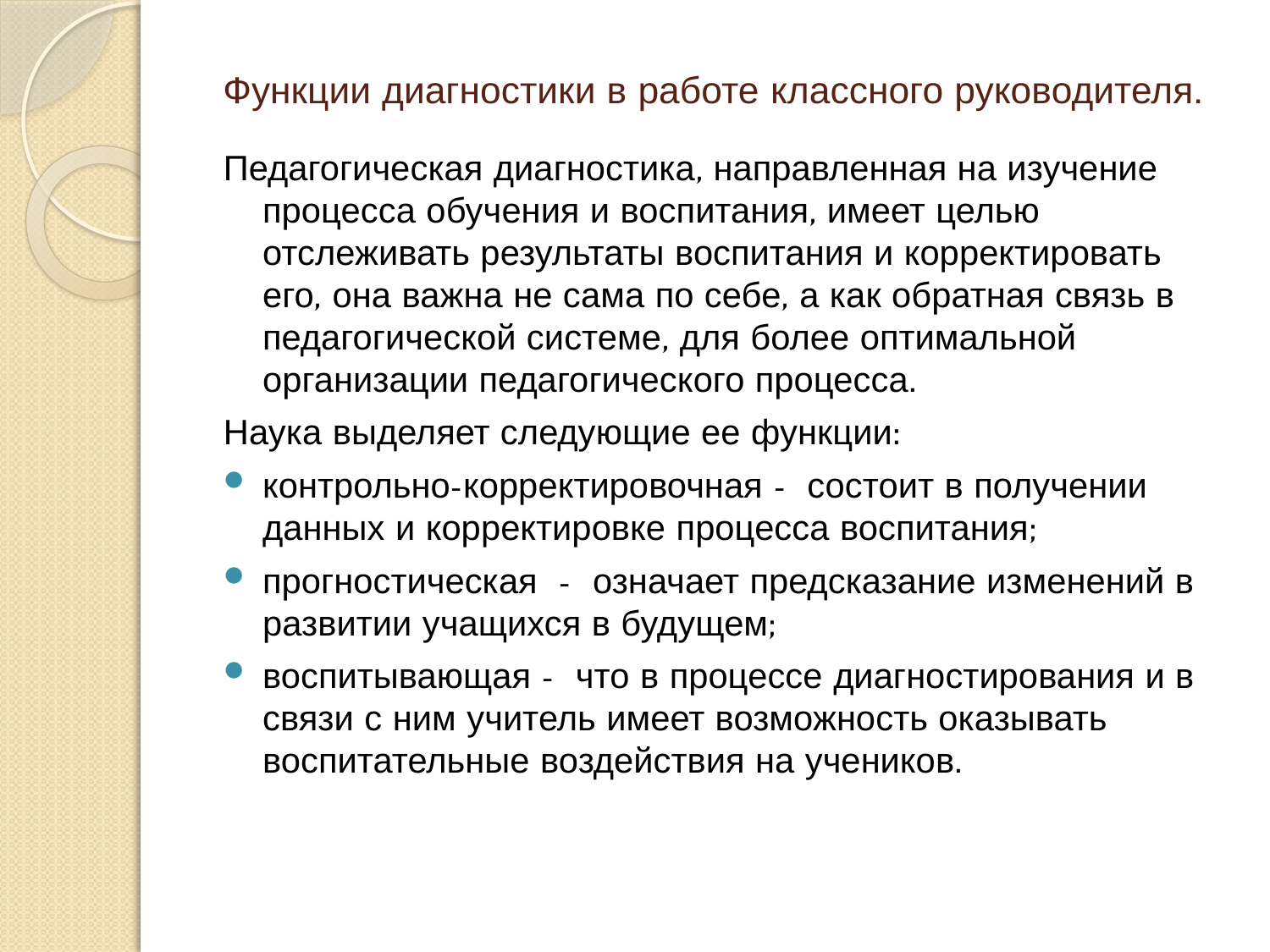

# Функции диагностики в работе классного руководителя.
Педагогическая диагностика, направленная на изучение процесса обучения и воспитания, имеет целью отслеживать результаты воспитания и корректировать его, она важна не сама по себе, а как обратная связь в педагогической системе, для более оптимальной организации педагогического процесса.
Наука выделяет следующие ее функции:
контрольно-корректировочная -  состоит в получении данных и корректировке процесса воспитания;
прогностическая  -  означает предсказание изменений в развитии учащихся в будущем;
воспитывающая -  что в процессе диагностирования и в связи с ним учитель имеет возможность оказывать воспитательные воздействия на учеников.